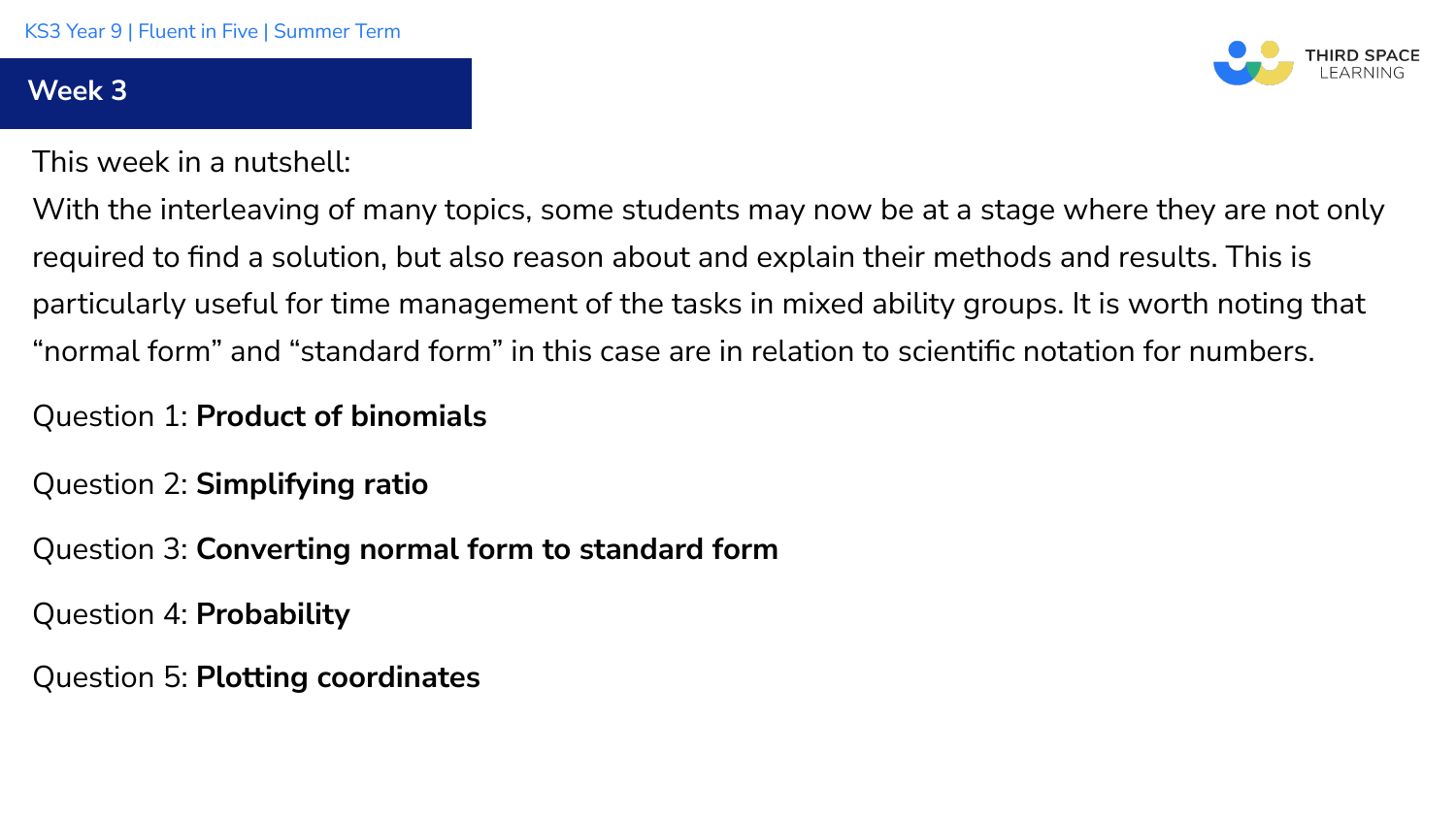

Week 3
| This week in a nutshell: With the interleaving of many topics, some students may now be at a stage where they are not only required to find a solution, but also reason about and explain their methods and results. This is particularly useful for time management of the tasks in mixed ability groups. It is worth noting that “normal form” and “standard form” in this case are in relation to scientific notation for numbers. |
| --- |
| Question 1: Product of binomials |
| Question 2: Simplifying ratio |
| Question 3: Converting normal form to standard form |
| Question 4: Probability |
| Question 5: Plotting coordinates |